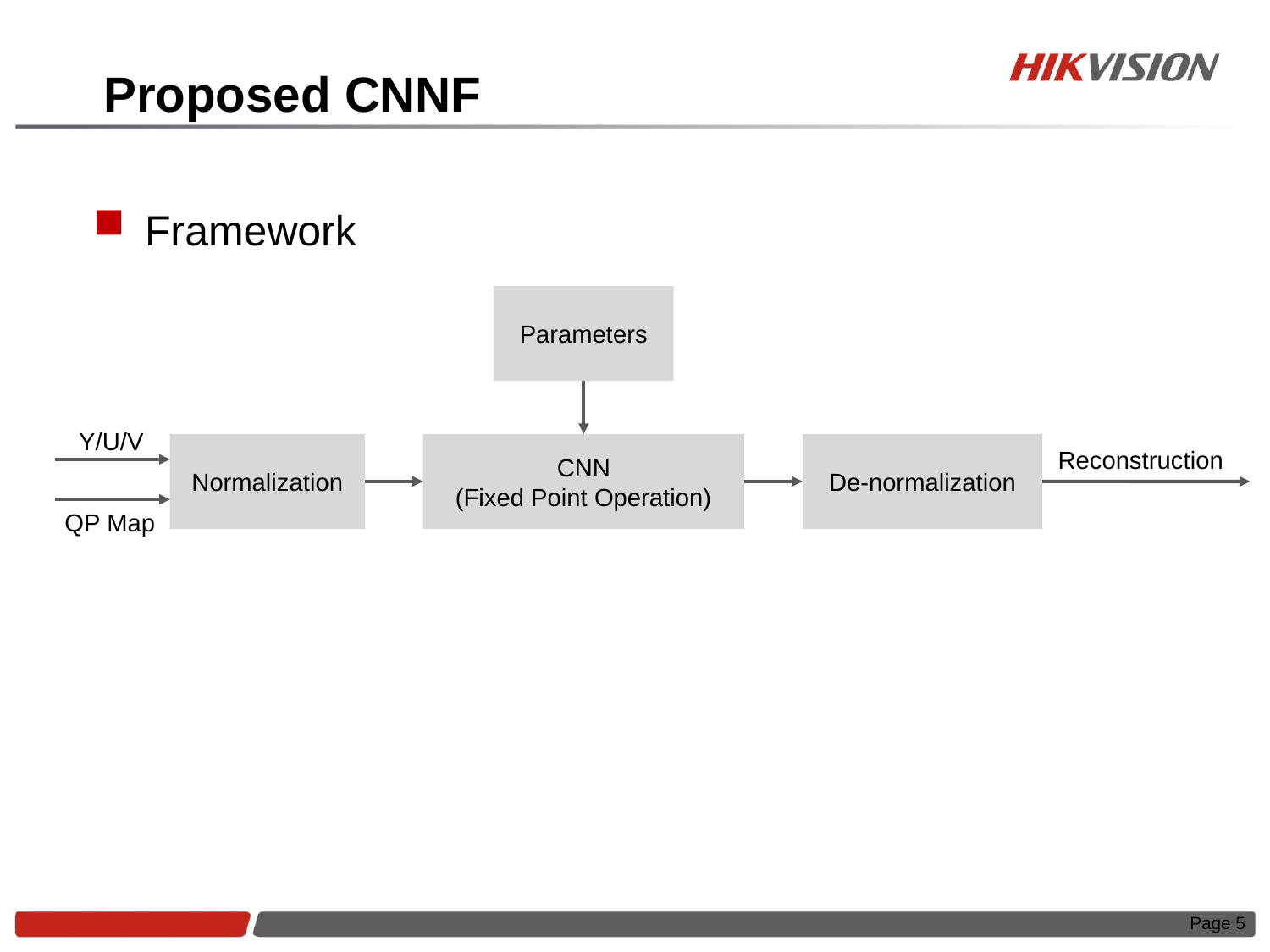

Proposed CNNF
 Framework
Parameters
Y/U/V
Normalization
CNN
(Fixed Point Operation)
De-normalization
Reconstruction
QP Map
Page 5